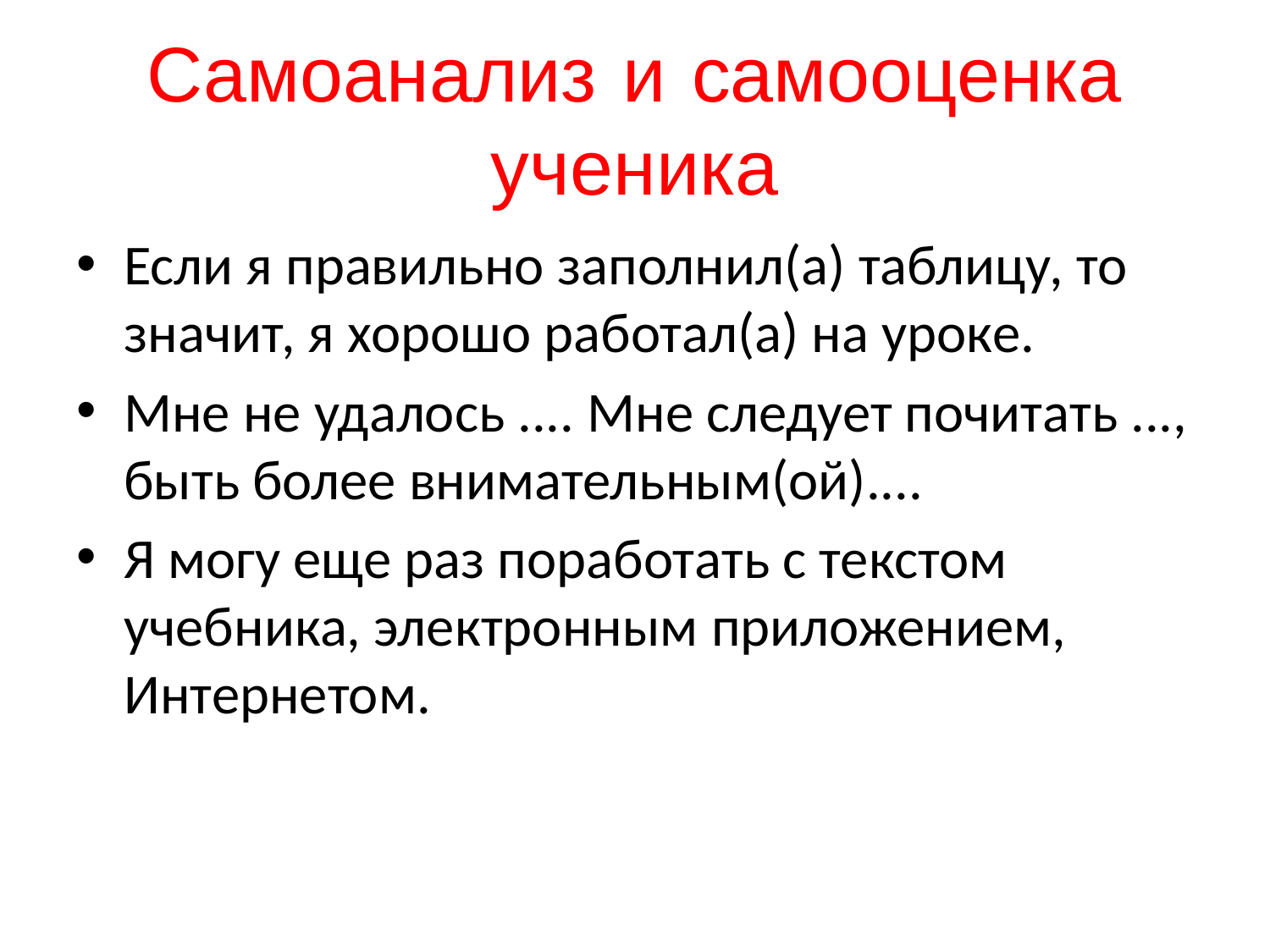

# Самоанализ и самооценка ученика
Если я правильно заполнил(а) таблицу, то значит, я хорошо работал(а) на уроке.
Мне не удалось .... Мне следует почитать ..., быть более внимательным(ой)....
Я могу еще раз поработать с текстом учебника, электронным приложением, Интернетом.